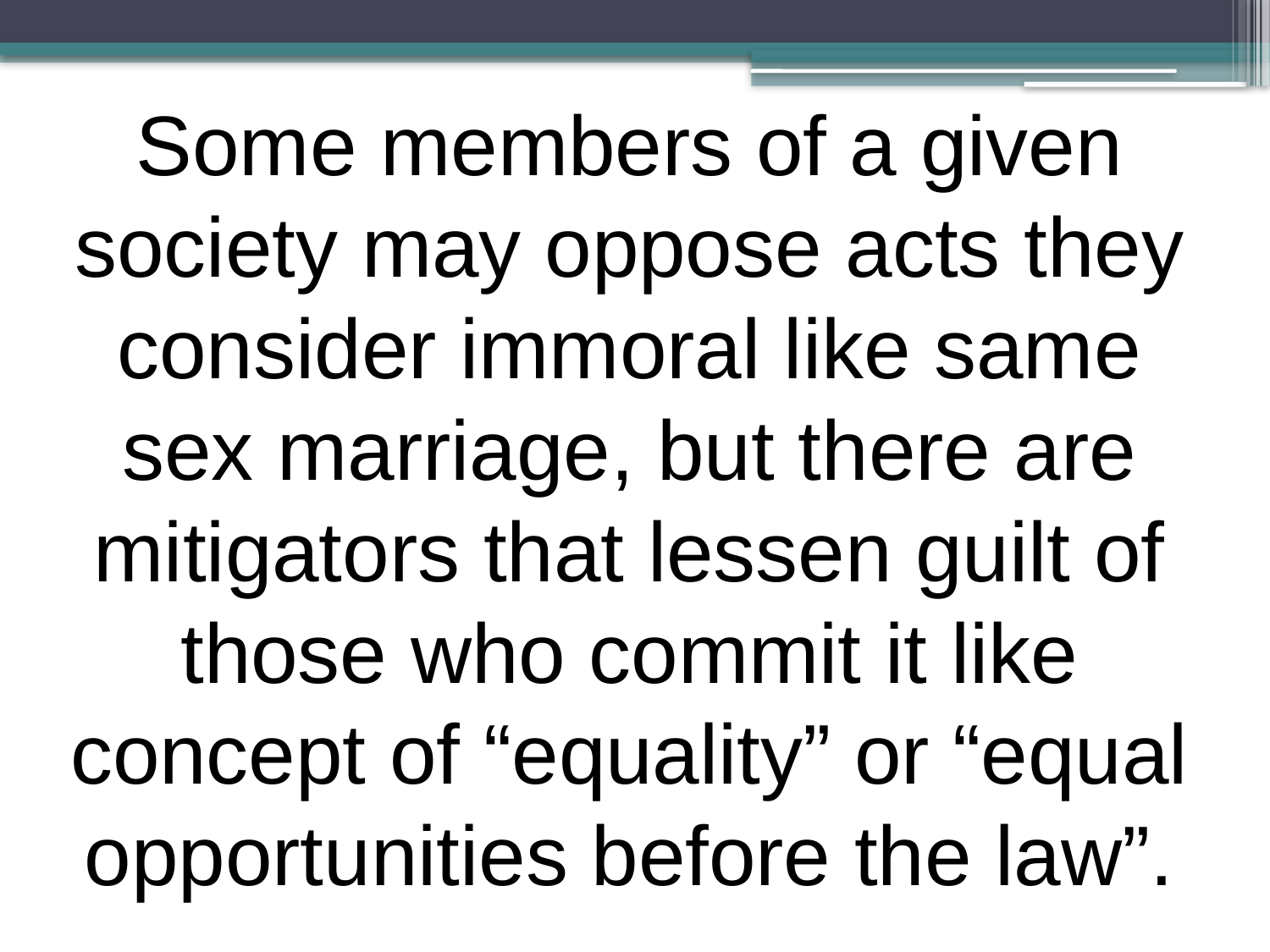

Some members of a given society may oppose acts they consider immoral like same sex marriage, but there are mitigators that lessen guilt of those who commit it like concept of “equality” or “equal opportunities before the law”.